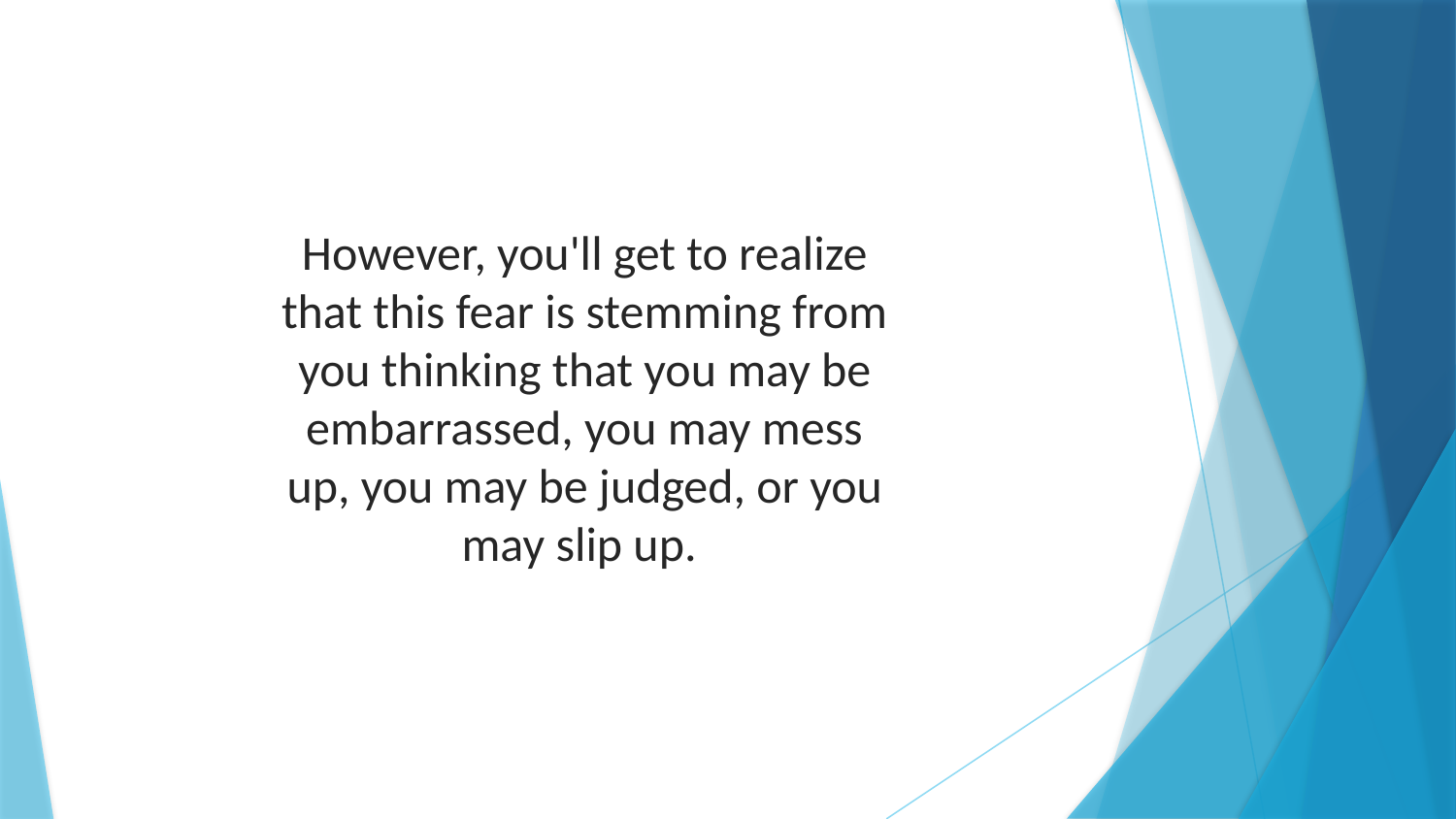

However, you'll get to realize that this fear is stemming from you thinking that you may be embarrassed, you may mess up, you may be judged, or you may slip up.